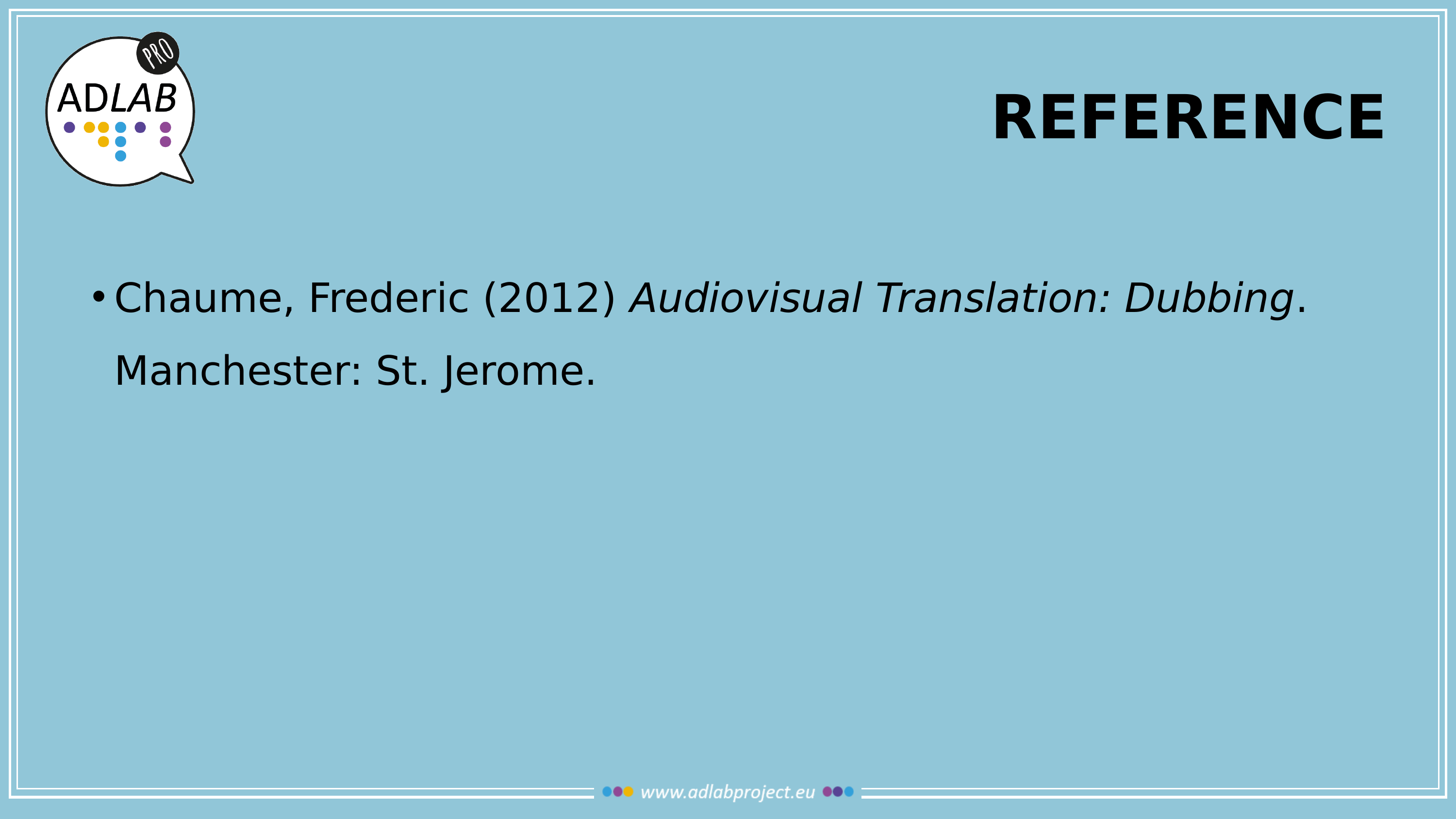

# REFERENCE
Chaume, Frederic (2012) Audiovisual Translation: Dubbing. Manchester: St. Jerome.